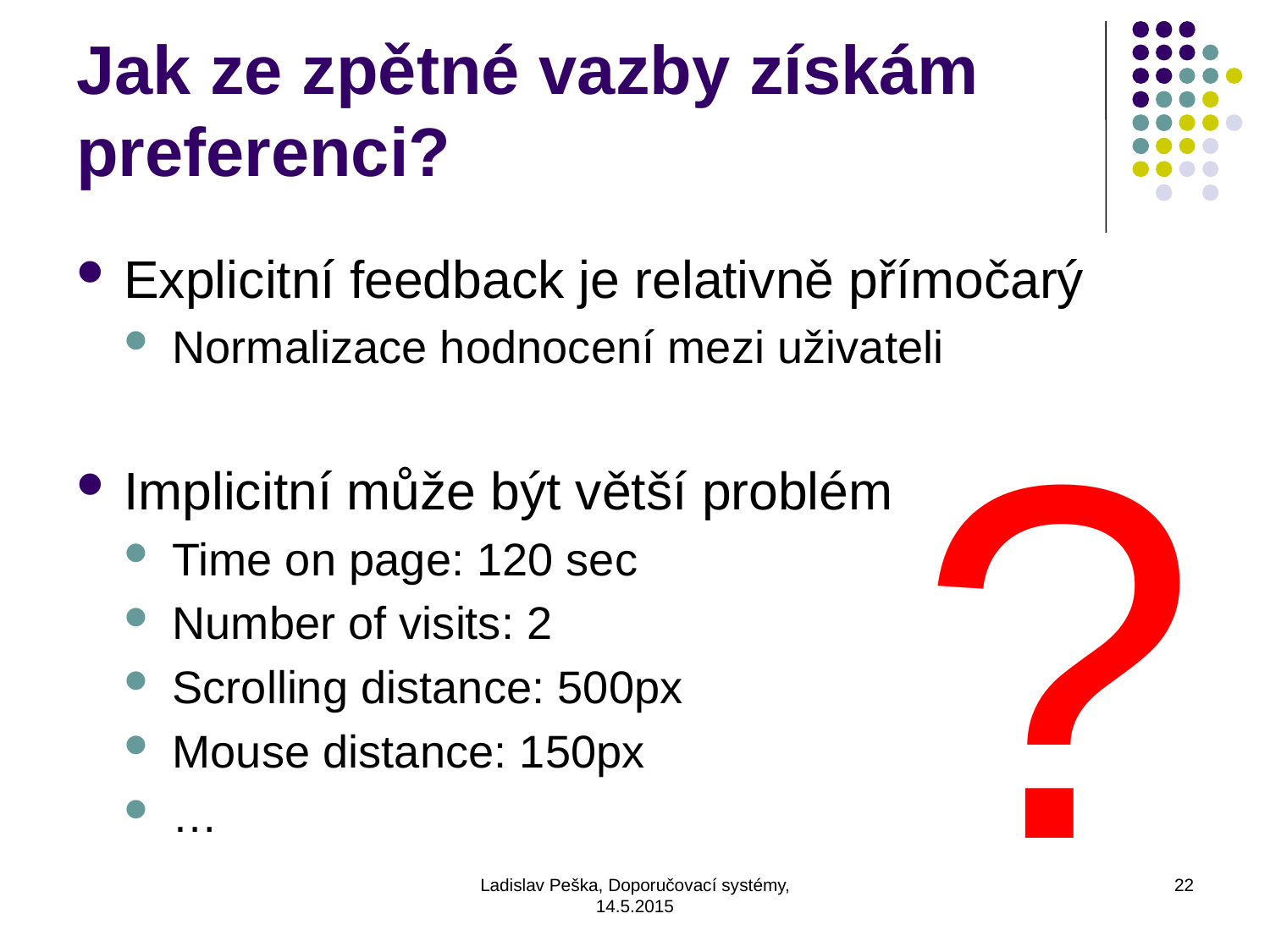

# Jak ze zpětné vazby získám preferenci?
Explicitní feedback je relativně přímočarý
Normalizace hodnocení mezi uživateli

Implicitní může být větší problém
Time on page: 120 sec
Number of visits: 2
Scrolling distance: 500px
Mouse distance: 150px
…

?
Ladislav Peška, Doporučovací systémy, 14.5.2015
22